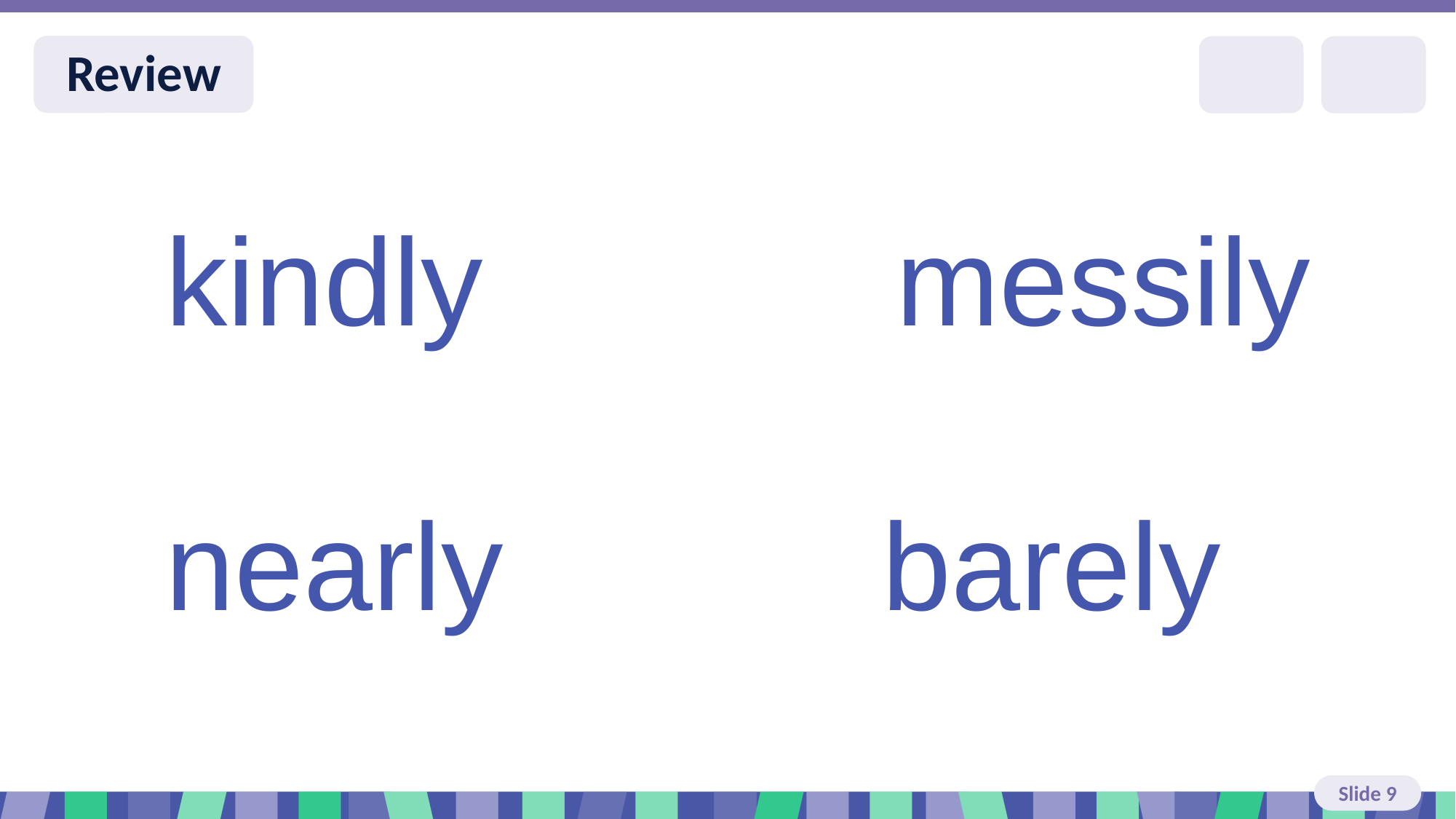

Slide 9 Review You do
kindly            messily
nearly           barely